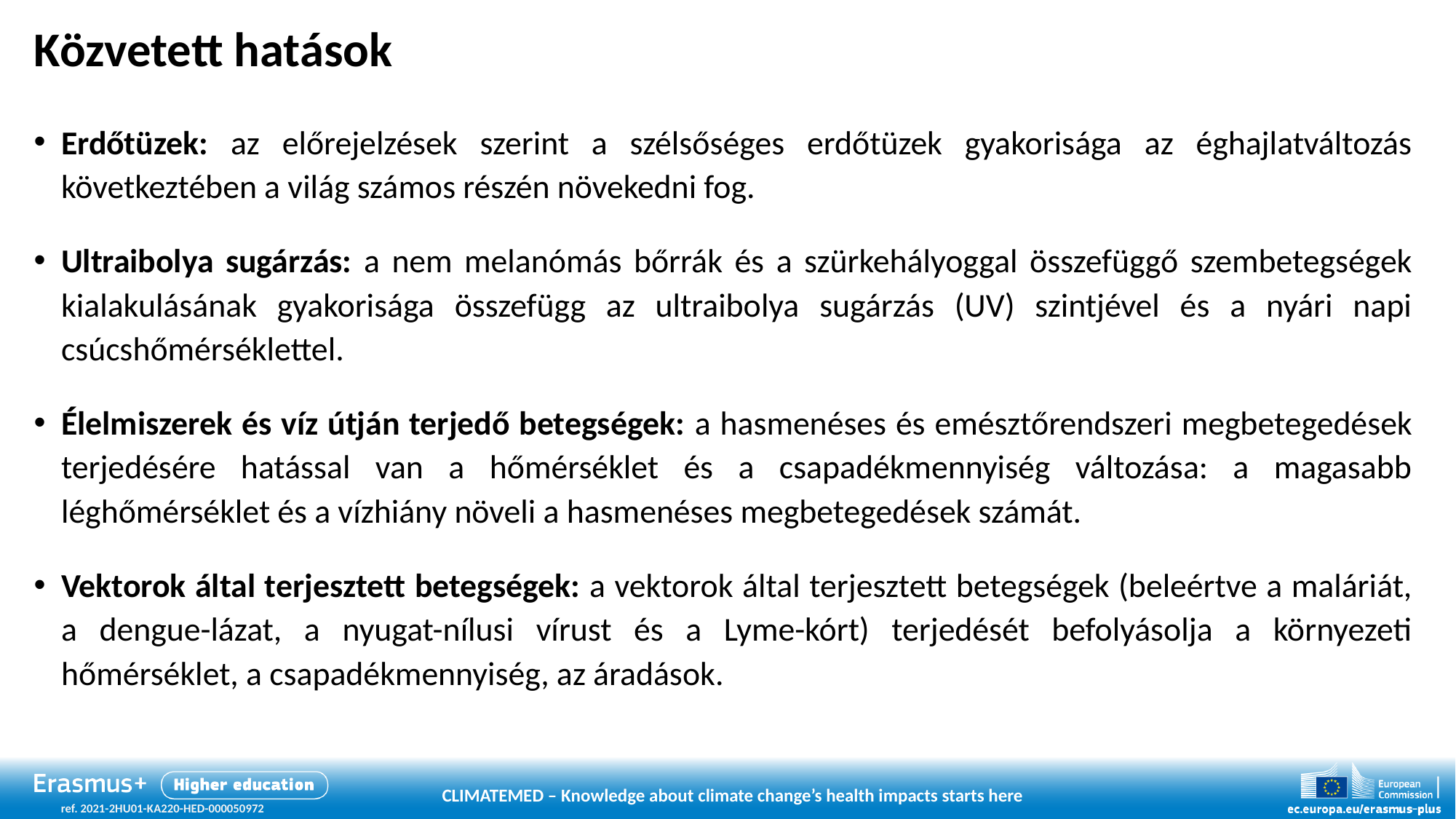

# Közvetett hatások
Erdőtüzek: az előrejelzések szerint a szélsőséges erdőtüzek gyakorisága az éghajlatváltozás következtében a világ számos részén növekedni fog.
Ultraibolya sugárzás: a nem melanómás bőrrák és a szürkehályoggal összefüggő szembetegségek kialakulásának gyakorisága összefügg az ultraibolya sugárzás (UV) szintjével és a nyári napi csúcshőmérséklettel.
Élelmiszerek és víz útján terjedő betegségek: a hasmenéses és emésztőrendszeri megbetegedések terjedésére hatással van a hőmérséklet és a csapadékmennyiség változása: a magasabb léghőmérséklet és a vízhiány növeli a hasmenéses megbetegedések számát.
Vektorok által terjesztett betegségek: a vektorok által terjesztett betegségek (beleértve a maláriát, a dengue-lázat, a nyugat-nílusi vírust és a Lyme-kórt) terjedését befolyásolja a környezeti hőmérséklet, a csapadékmennyiség, az áradások.